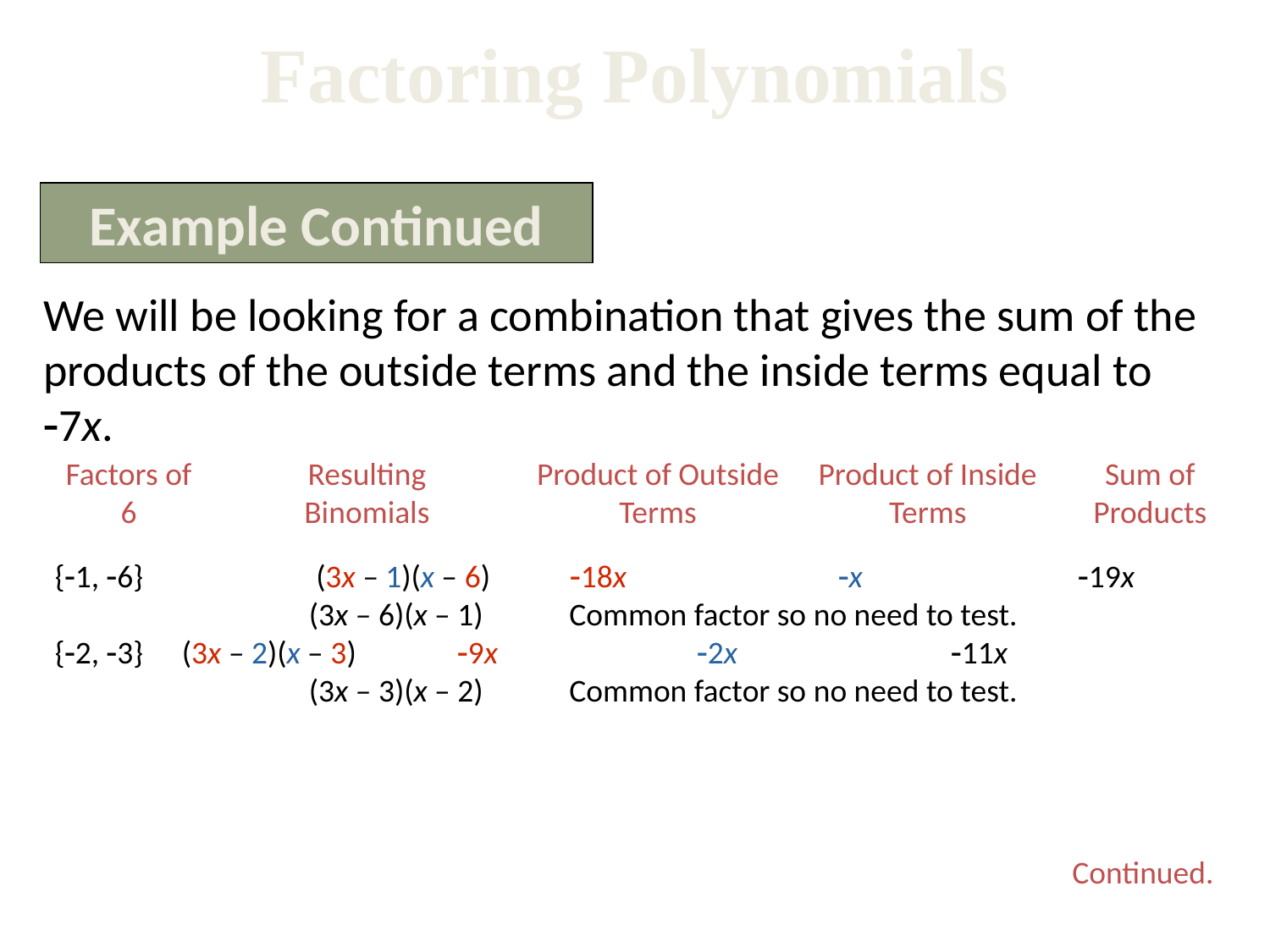

Factoring Polynomials
Example Continued
We will be looking for a combination that gives the sum of the products of the outside terms and the inside terms equal to −7x.
Factors of 6
Resulting Binomials
Product of Outside Terms
Product of Inside Terms
Sum of Products
{−1, −6}   		 (3x – 1)(x – 6)	 −18x		   −x		 −19x
	     	(3x – 6)(x – 1)            Common factor so no need to test.
{−2, −3}    	(3x – 2)(x – 3)	   −9x		 −2x		 −11x
	     	(3x – 3)(x – 2)            Common factor so no need to test.
Continued.